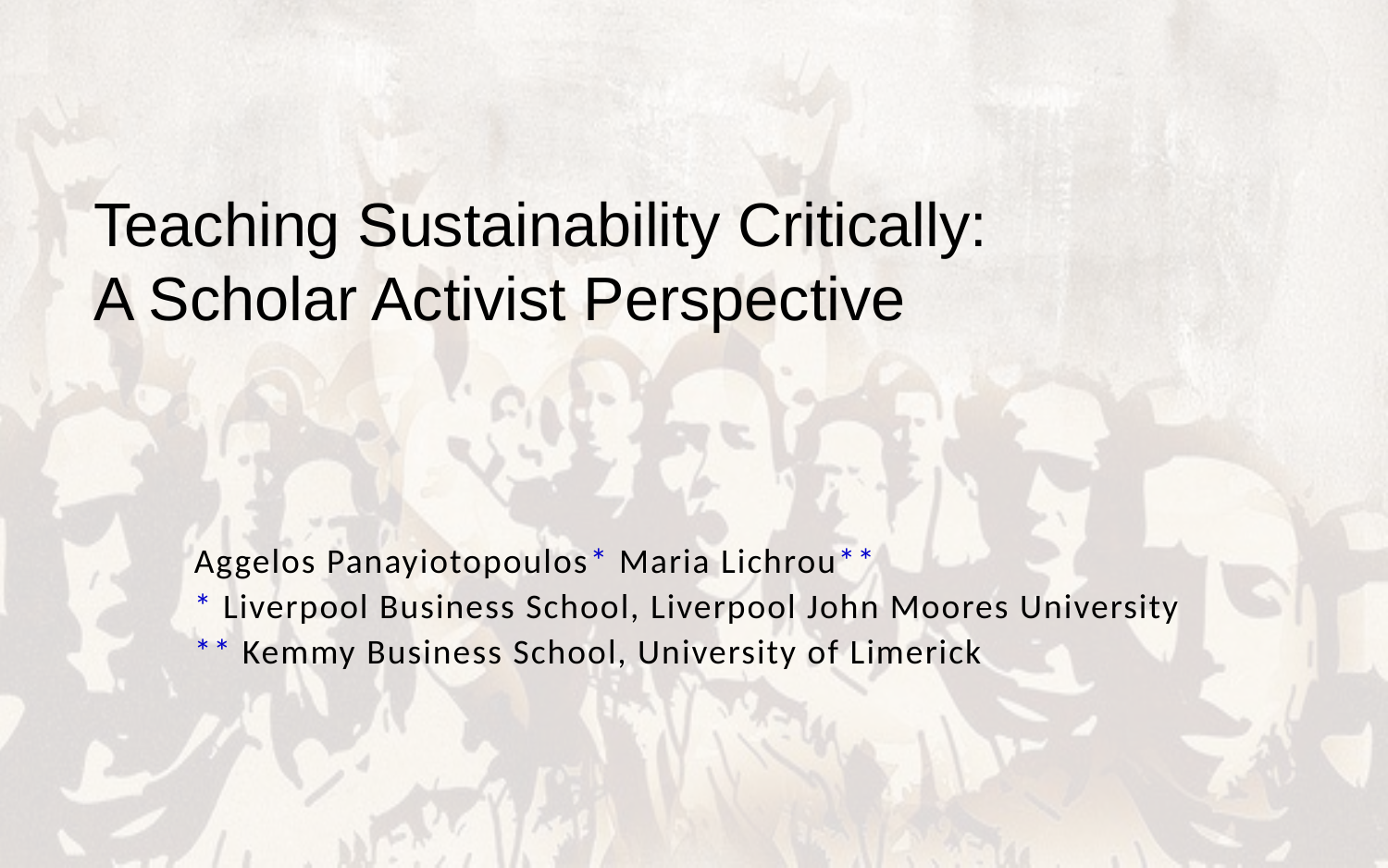

# Teaching Sustainability Critically: A Scholar Activist Perspective
Aggelos Panayiotopoulos* Maria Lichrou**
* Liverpool Business School, Liverpool John Moores University
** Kemmy Business School, University of Limerick